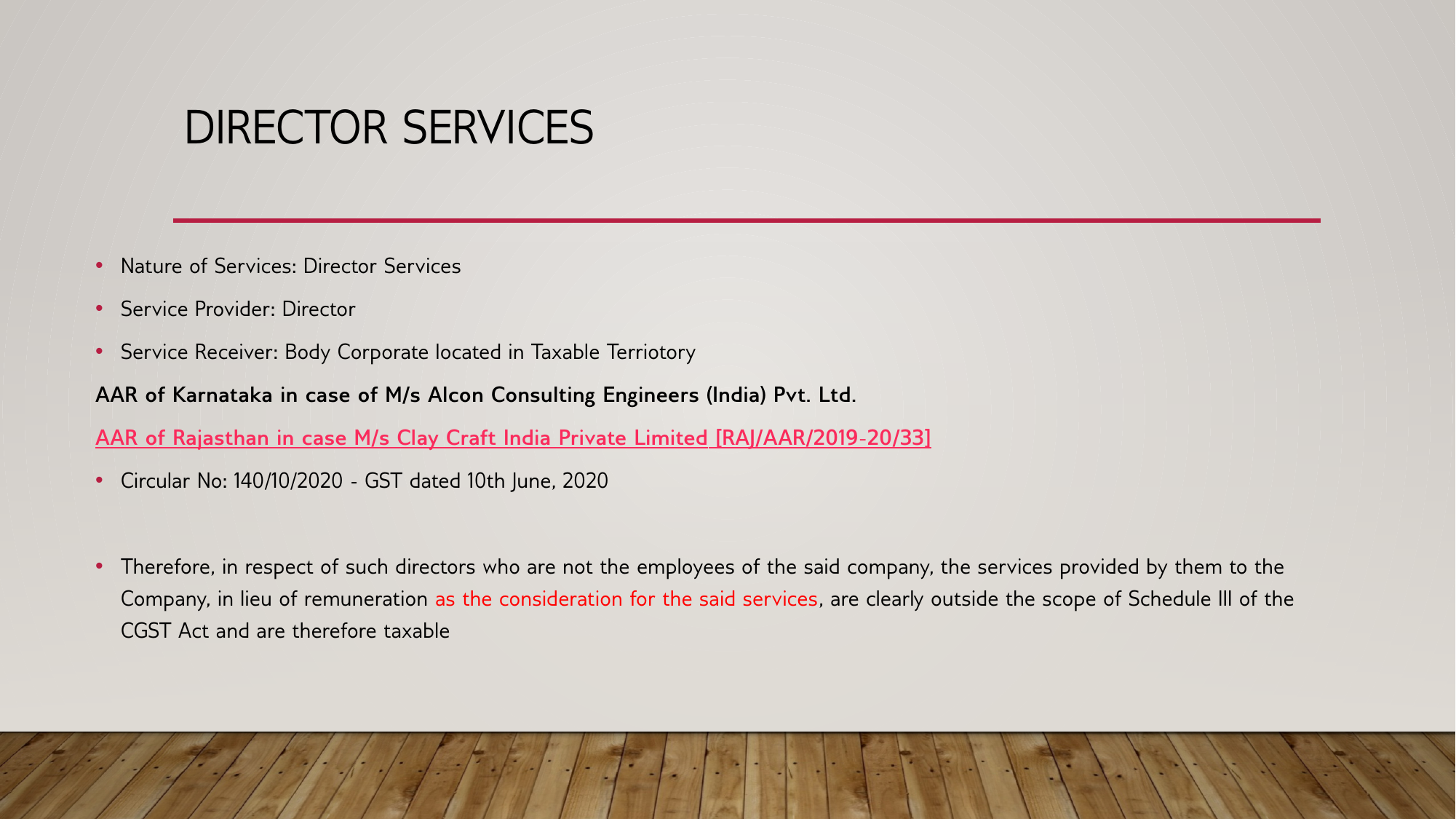

# Director services
Nature of Services: Director Services
Service Provider: Director
Service Receiver: Body Corporate located in Taxable Terriotory
AAR of Karnataka in case of M/s Alcon Consulting Engineers (India) Pvt. Ltd.
AAR of Rajasthan in case M/s Clay Craft India Private Limited [RAJ/AAR/2019‐20/33]
Circular No: 140/10/2020 - GST dated 10th June, 2020

Therefore, in respect of such directors who are not the employees of the said company, the services provided by them to the Company, in lieu of remuneration as the consideration for the said services, are clearly outside the scope of Schedule III of the CGST Act and are therefore taxable